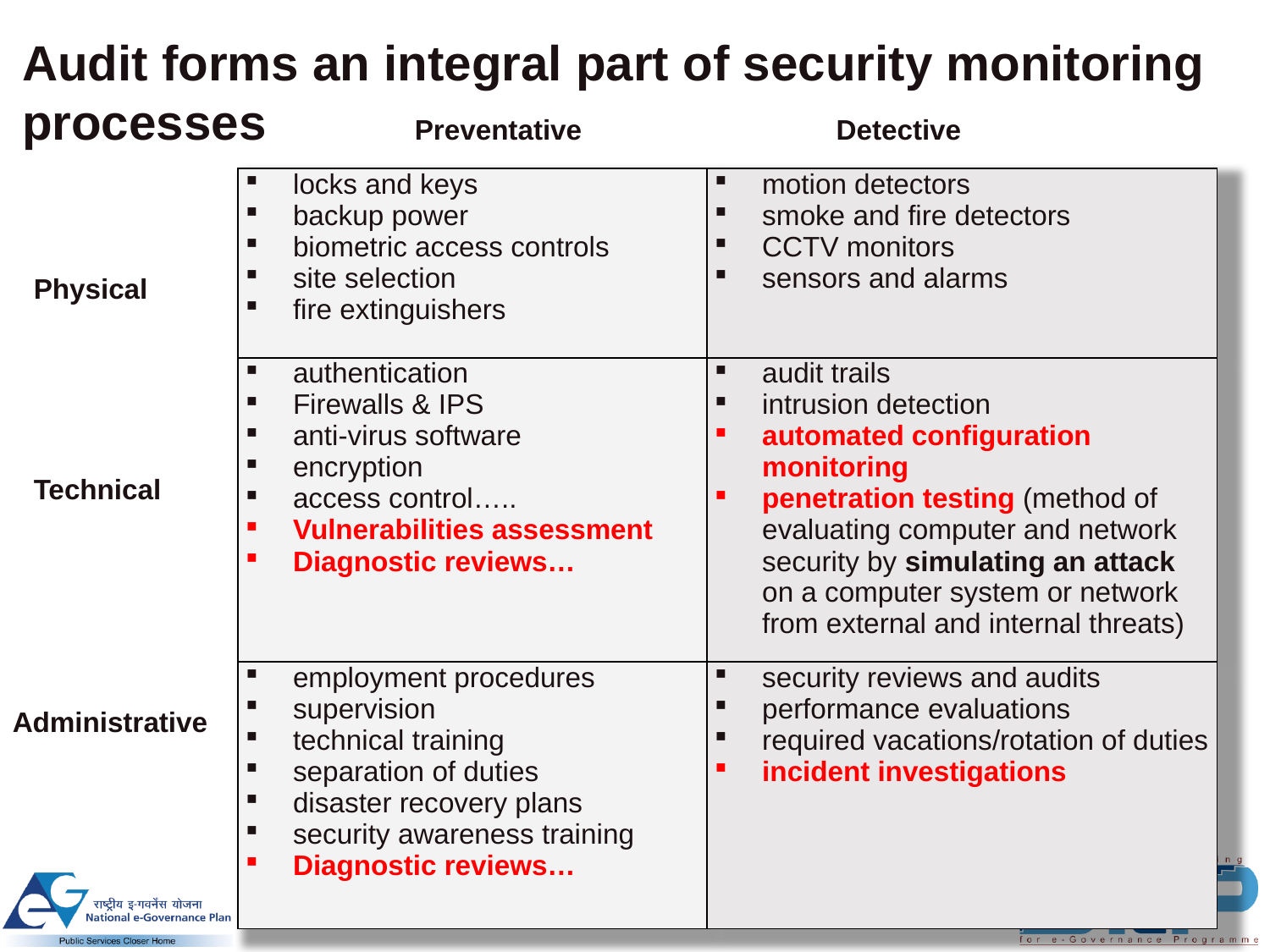

# Audit forms an integral part of security monitoring processes
Preventative
Detective

| locks and keys backup power biometric access controls site selection fire extinguishers | motion detectors smoke and fire detectors CCTV monitors sensors and alarms |
| --- | --- |
| authentication Firewalls & IPS anti-virus software encryption access control….. Vulnerabilities assessment Diagnostic reviews… | audit trails intrusion detection automated configuration monitoring penetration testing (method of evaluating computer and network security by simulating an attack on a computer system or network from external and internal threats) |
| employment procedures supervision technical training separation of duties disaster recovery plans security awareness training Diagnostic reviews… | security reviews and audits performance evaluations required vacations/rotation of duties incident investigations |
Physical
Technical
Administrative